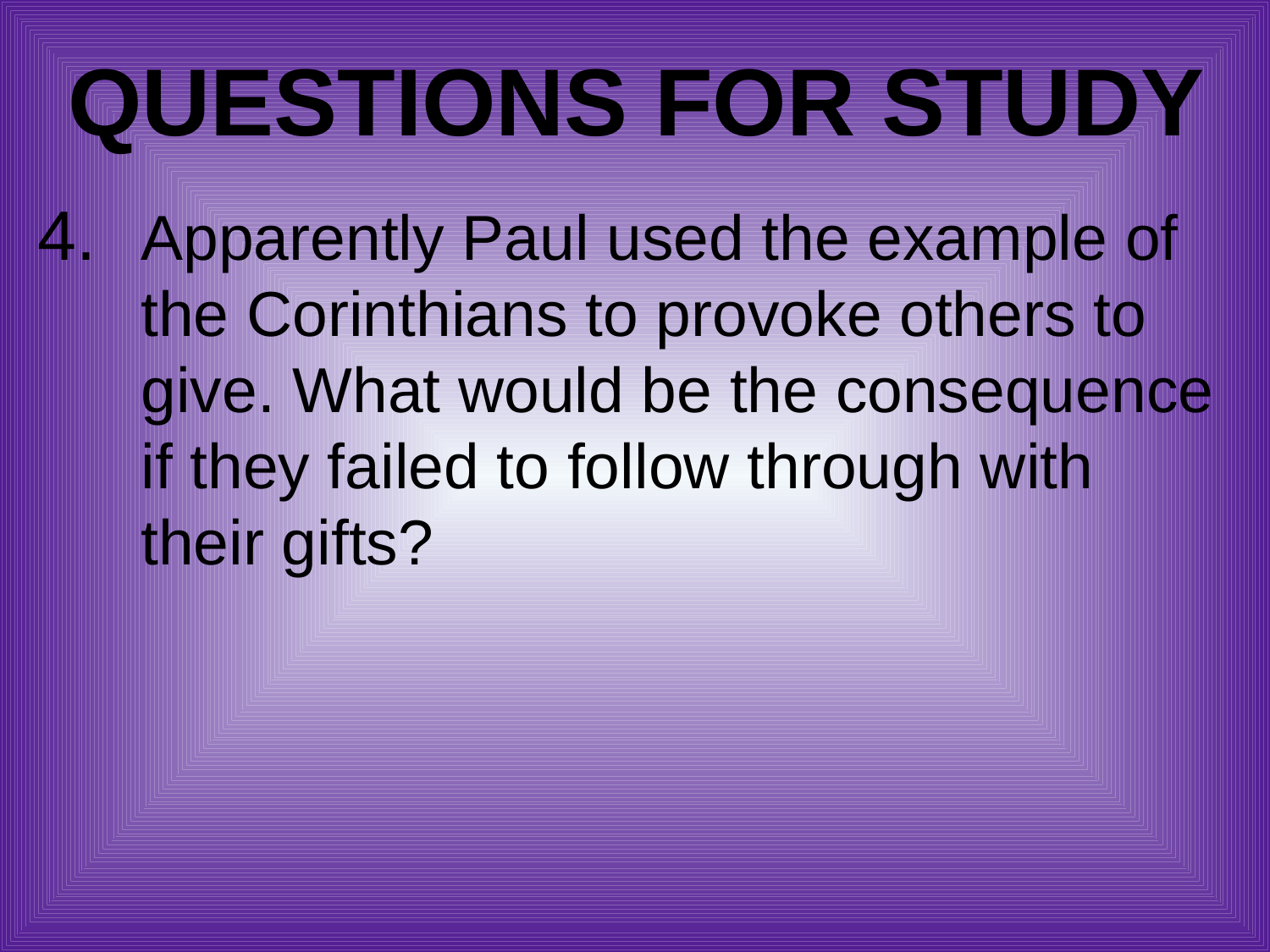

# Questions for Study
Apparently Paul used the example of the Corinthians to provoke others to give. What would be the consequence if they failed to follow through with their gifts?